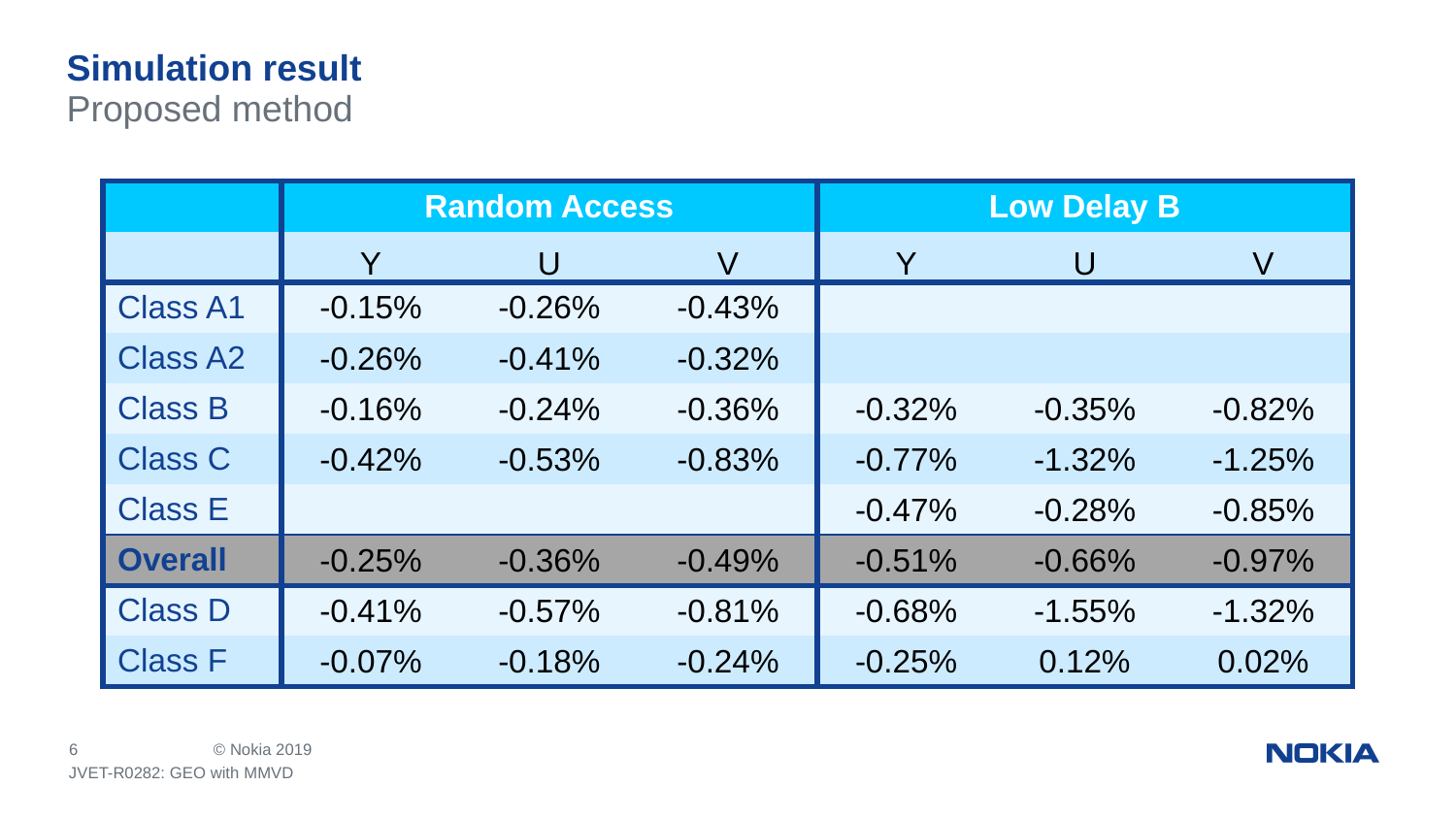

# Simulation result
Proposed method
|  | Random Access |  |  | Low Delay B |  |  |
| --- | --- | --- | --- | --- | --- | --- |
|  | Y | U | V | Y | U | V |
| Class A1 | -0.15% | -0.26% | -0.43% |  |  |  |
| Class A2 | -0.26% | -0.41% | -0.32% |  |  |  |
| Class B | -0.16% | -0.24% | -0.36% | -0.32% | -0.35% | -0.82% |
| Class C | -0.42% | -0.53% | -0.83% | -0.77% | -1.32% | -1.25% |
| Class E |  |  |  | -0.47% | -0.28% | -0.85% |
| Overall | -0.25% | -0.36% | -0.49% | -0.51% | -0.66% | -0.97% |
| Class D | -0.41% | -0.57% | -0.81% | -0.68% | -1.55% | -1.32% |
| Class F | -0.07% | -0.18% | -0.24% | -0.25% | 0.12% | 0.02% |
JVET-R0282: GEO with MMVD